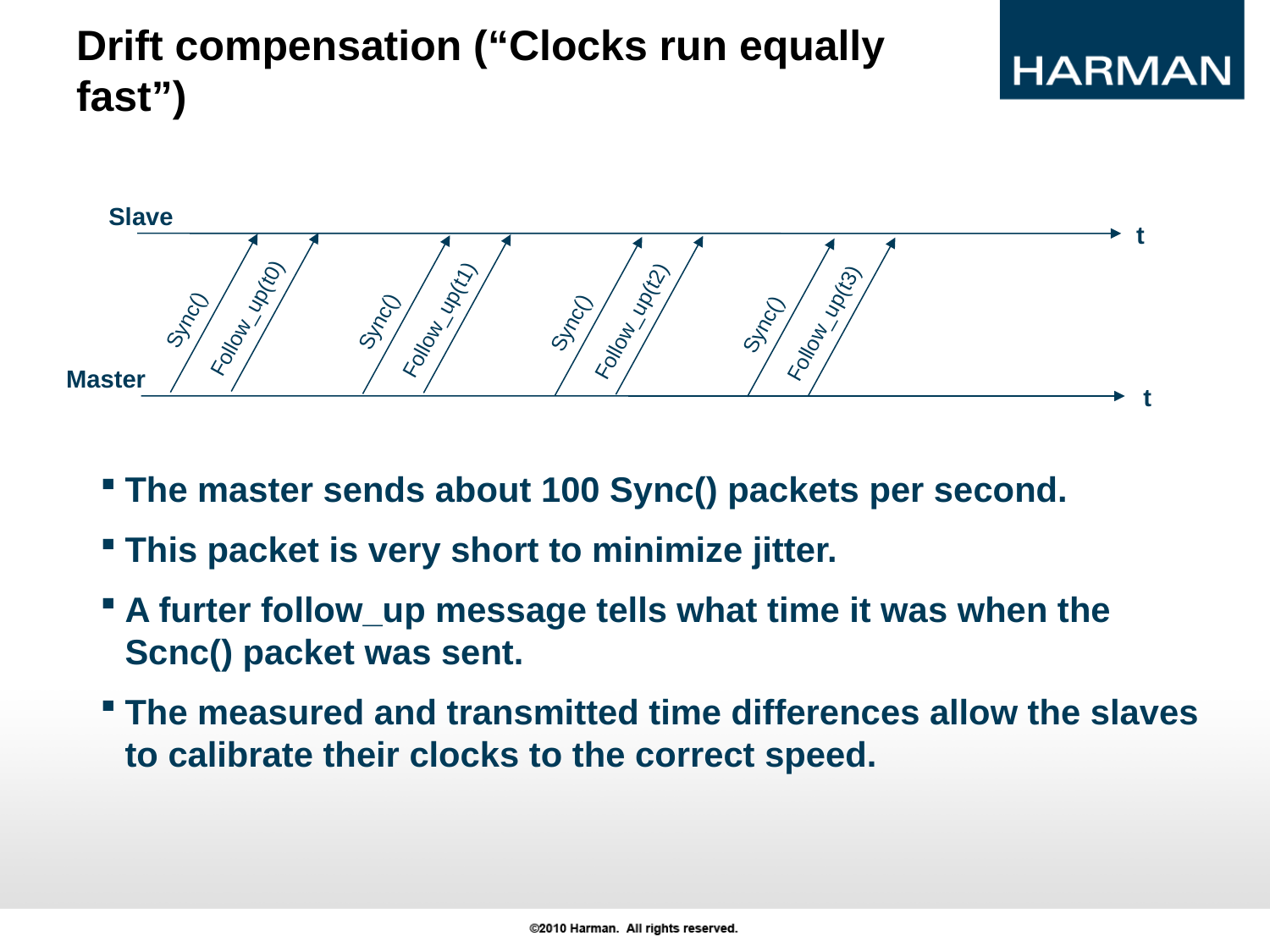

Drift compensation (“Clocks run equally fast”)
Slave
t

Follow_up(t0)
Sync()
Follow_up(t1)
Sync()
Follow_up(t2)
Sync()
Follow_up(t3)
Sync()

Master
t

The master sends about 100 Sync() packets per second.
This packet is very short to minimize jitter.
A furter follow_up message tells what time it was when the Scnc() packet was sent.
The measured and transmitted time differences allow the slaves to calibrate their clocks to the correct speed.